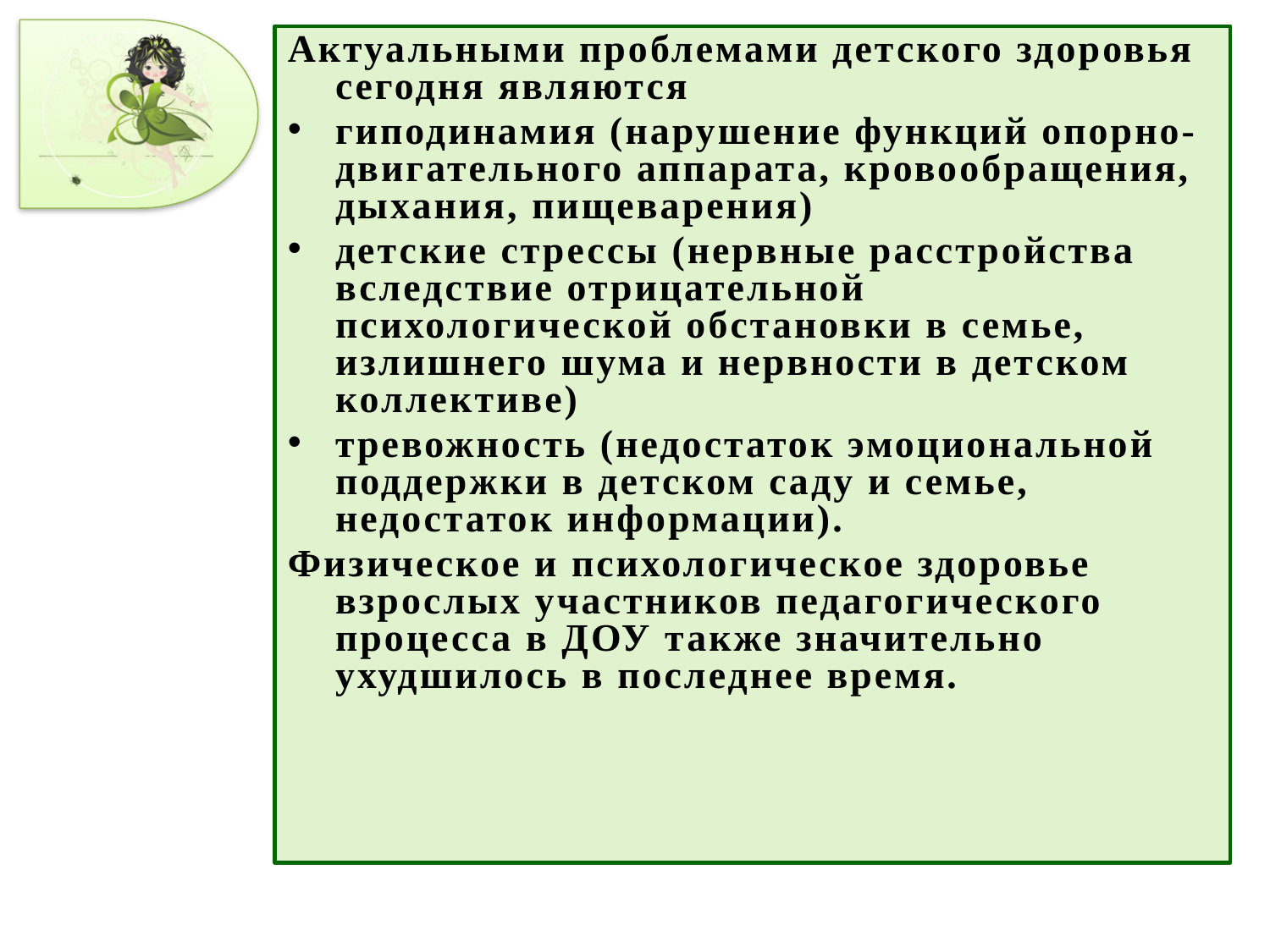

Актуальными проблемами детского здоровья сегодня являются
гиподинамия (нарушение функций опорно-двигательного аппарата, кровообращения, дыхания, пищеварения)
детские стрессы (нервные расстройства вследствие отрицательной психологической обстановки в семье, излишнего шума и нервности в детском коллективе)
тревожность (недостаток эмоциональной поддержки в детском саду и семье, недостаток информации).
Физическое и психологическое здоровье взрослых участников педагогического процесса в ДОУ также значительно ухудшилось в последнее время.